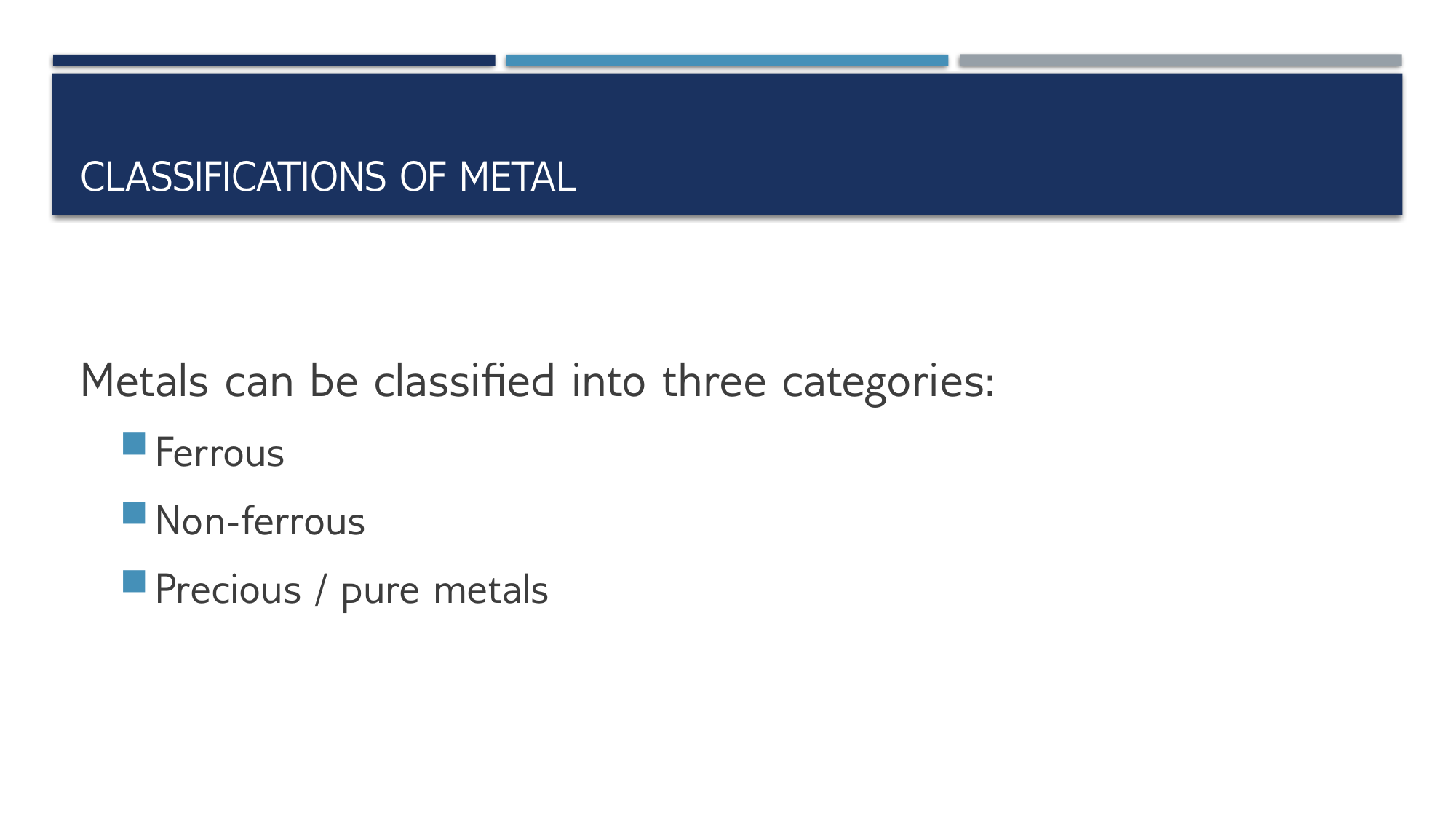

# Classifications of Metal
Metals can be classified into three categories:
Ferrous
Non-ferrous
Precious / pure metals